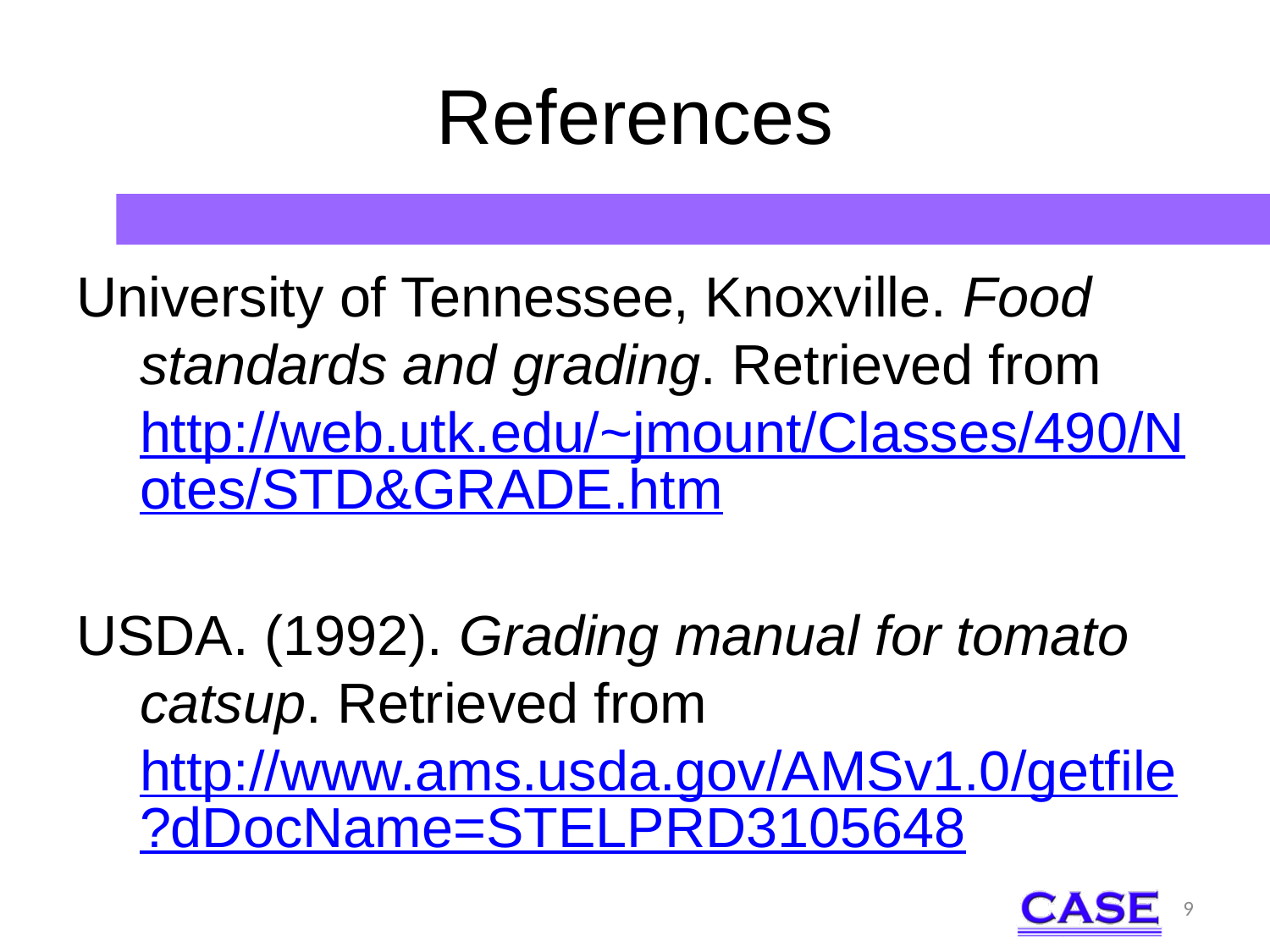

# References
University of Tennessee, Knoxville. Food standards and grading. Retrieved from http://web.utk.edu/~jmount/Classes/490/Notes/STD&GRADE.htm
USDA. (1992). Grading manual for tomato catsup. Retrieved from http://www.ams.usda.gov/AMSv1.0/getfile?dDocName=STELPRD3105648
9